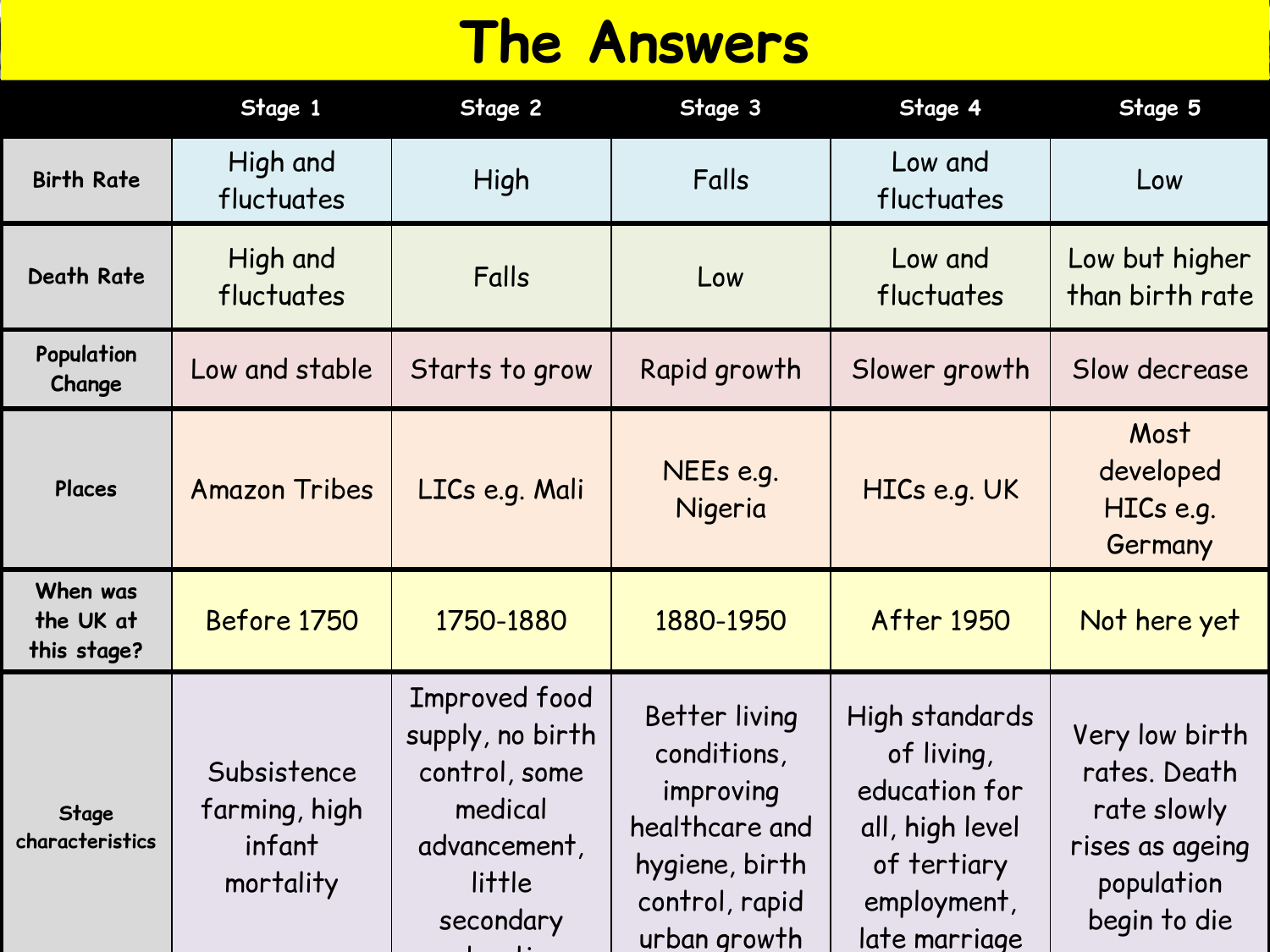

The Answers
|  | Stage 1 | Stage 2 | Stage 3 | Stage 4 | Stage 5 |
| --- | --- | --- | --- | --- | --- |
| Birth Rate | High and fluctuates | High | Falls | Low and fluctuates | Low |
| Death Rate | High and fluctuates | Falls | Low | Low and fluctuates | Low but higher than birth rate |
| Population Change | Low and stable | Starts to grow | Rapid growth | Slower growth | Slow decrease |
| Places | Amazon Tribes | LICs e.g. Mali | NEEs e.g. Nigeria | HICs e.g. UK | Most developed HICs e.g. Germany |
| When was the UK at this stage? | Before 1750 | 1750-1880 | 1880-1950 | After 1950 | Not here yet |
| Stage characteristics | Subsistence farming, high infant mortality | Improved food supply, no birth control, some medical advancement, little secondary education | Better living conditions, improving healthcare and hygiene, birth control, rapid urban growth | High standards of living, education for all, high level of tertiary employment, late marriage | Very low birth rates. Death rate slowly rises as ageing population begin to die |